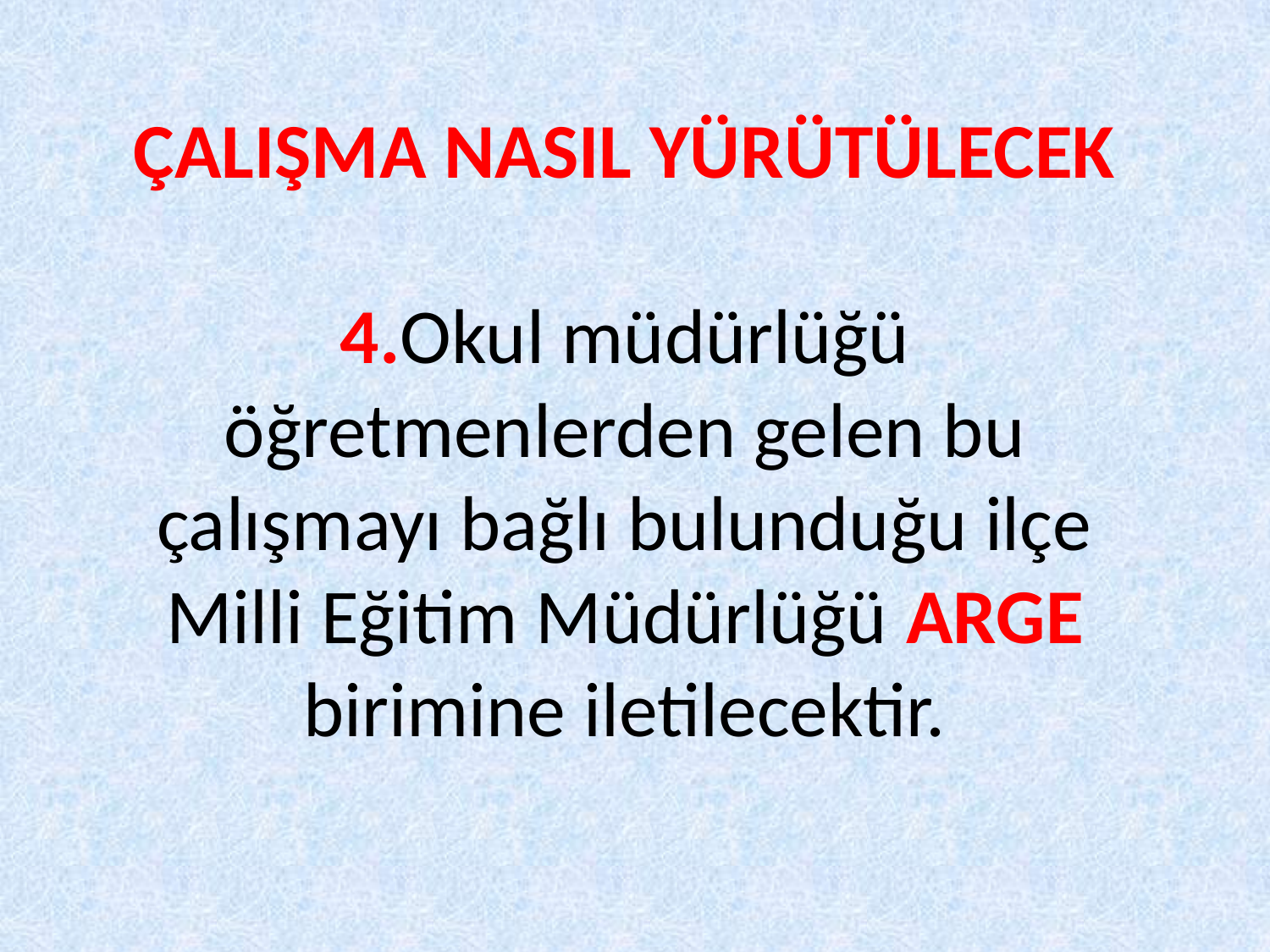

# ÇALIŞMA NASIL YÜRÜTÜLECEK 4.Okul müdürlüğü öğretmenlerden gelen bu çalışmayı bağlı bulunduğu ilçe Milli Eğitim Müdürlüğü ARGE birimine iletilecektir.